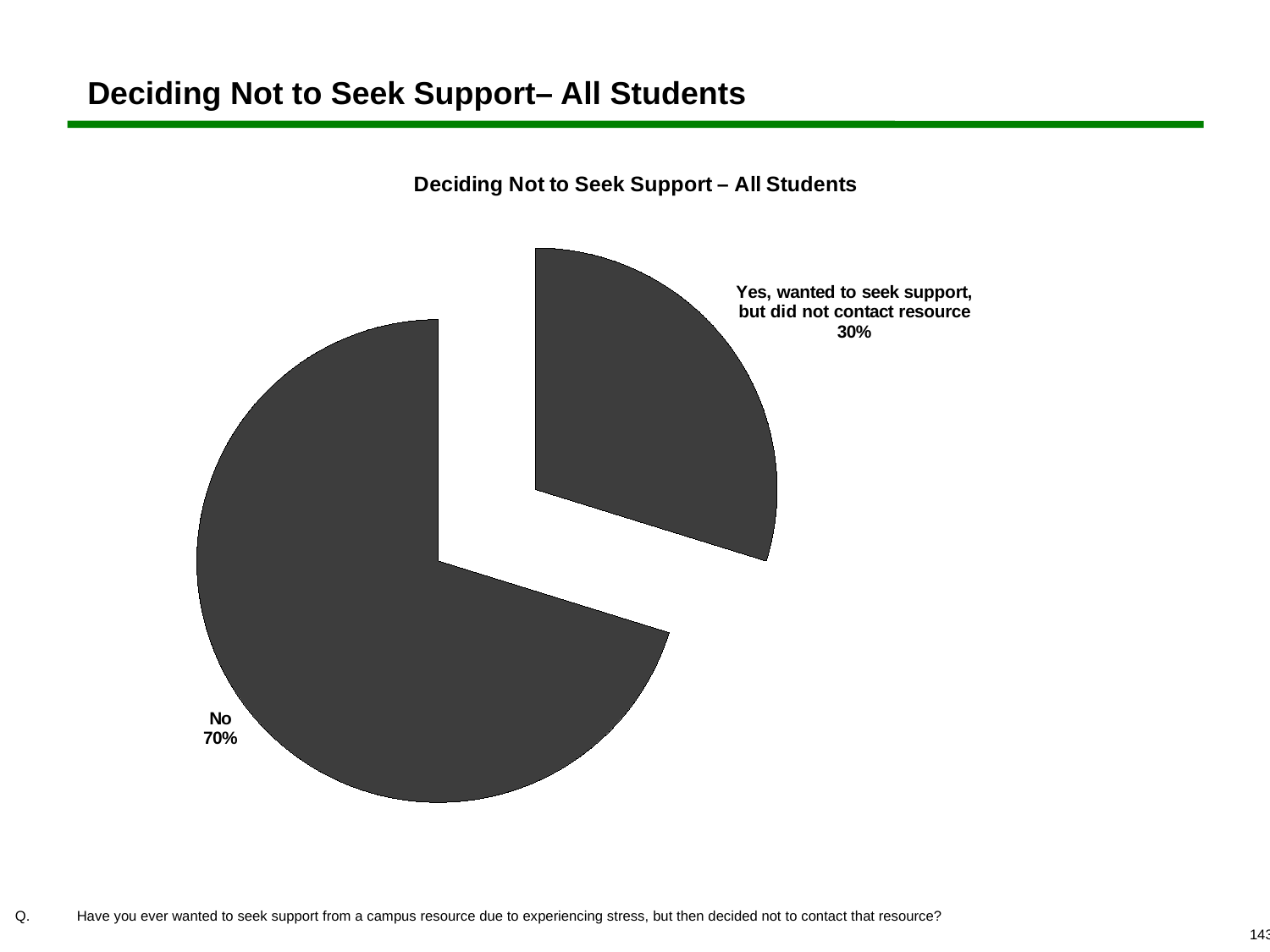

# Deciding Not to Seek Support– All Students

### Chart: Deciding Not to Seek Support – All Students

| Category | % |
|---|---|
| Yes, wanted to seek support, but did not contact resource | 0.29793180547792064 |
| No | 0.7020681945220794 |
 	Have you ever wanted to seek support from a campus resource due to experiencing stress, but then decided not to contact that resource?